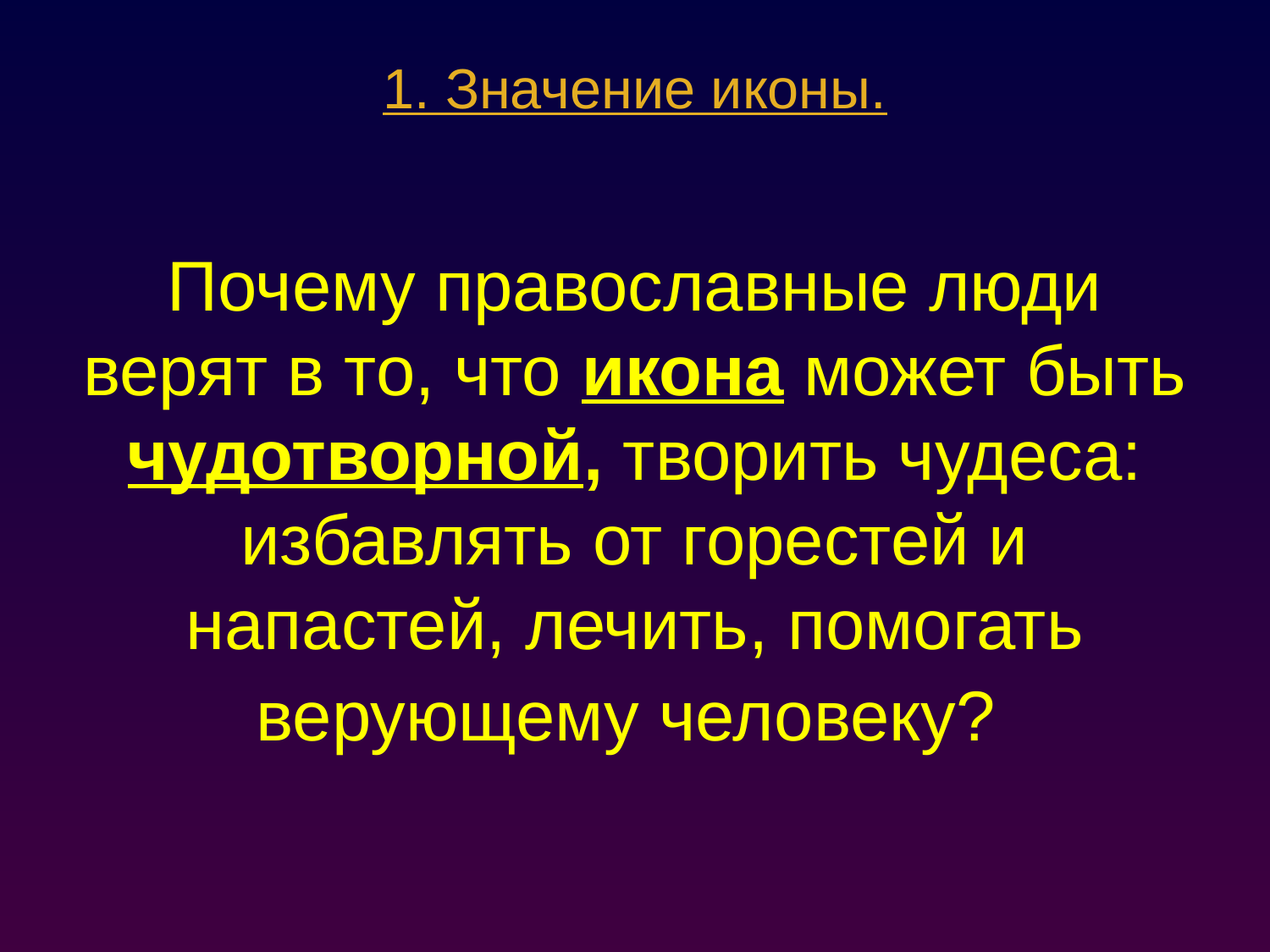

# Почему православные люди верят в то, что икона может быть чудотворной, творить чудеса: избавлять от горестей и напастей, лечить, помогать верующему человеку?
1. Значение иконы.